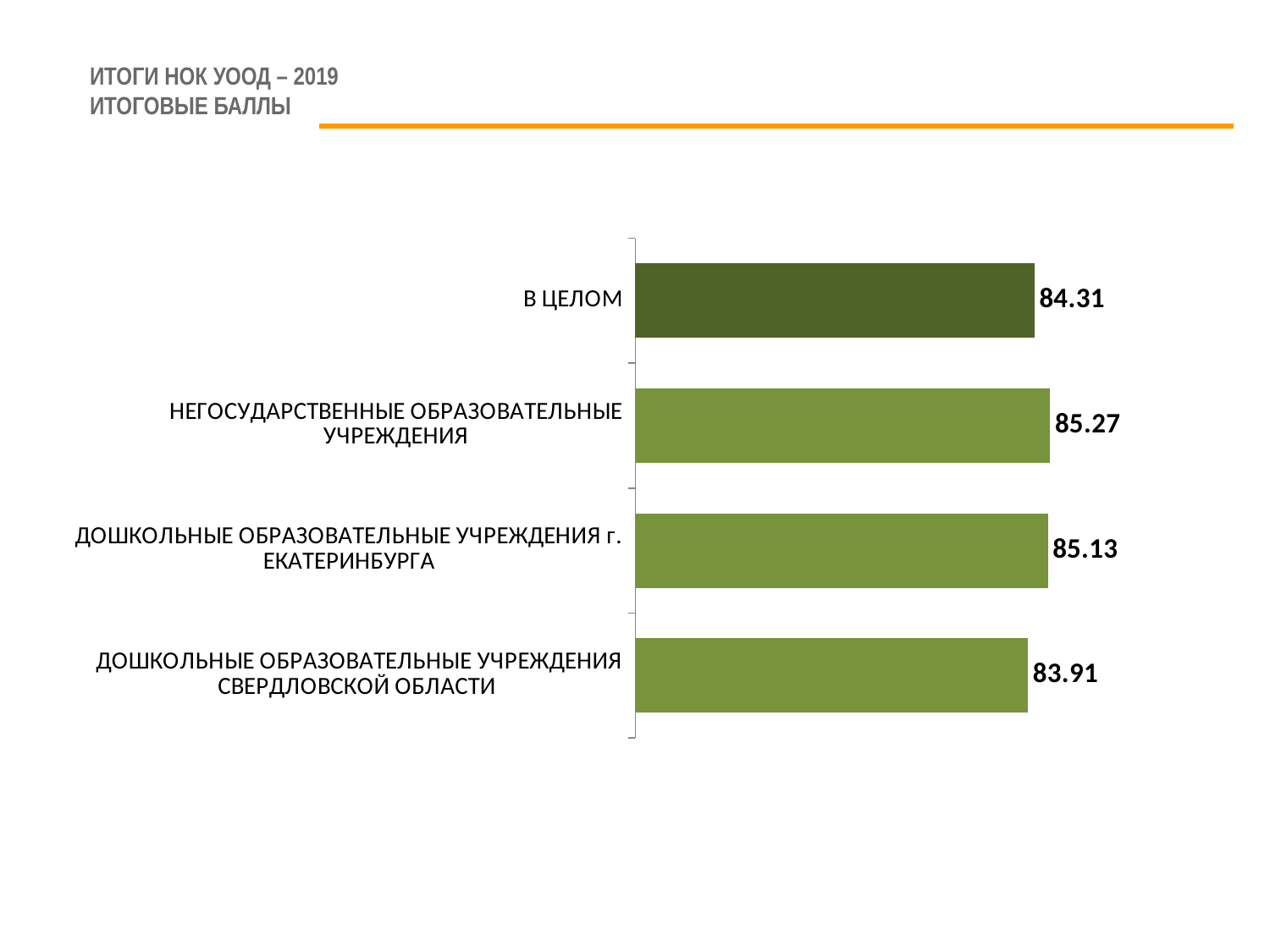

# ИТОГИ НОК УООД – 2019 ИТОГОВЫЕ БАЛЛЫ

### Chart

| Category | Столбец1 |
|---|---|
| В ЦЕЛОМ | 84.31 |
| НЕГОСУДАРСТВЕННЫЕ ОБРАЗОВАТЕЛЬНЫЕ УЧРЕЖДЕНИЯ | 85.27 |
| ДОШКОЛЬНЫЕ ОБРАЗОВАТЕЛЬНЫЕ УЧРЕЖДЕНИЯ г. ЕКАТЕРИНБУРГА | 85.13 |
| ДОШКОЛЬНЫЕ ОБРАЗОВАТЕЛЬНЫЕ УЧРЕЖДЕНИЯ СВЕРДЛОВСКОЙ ОБЛАСТИ  | 83.91 |